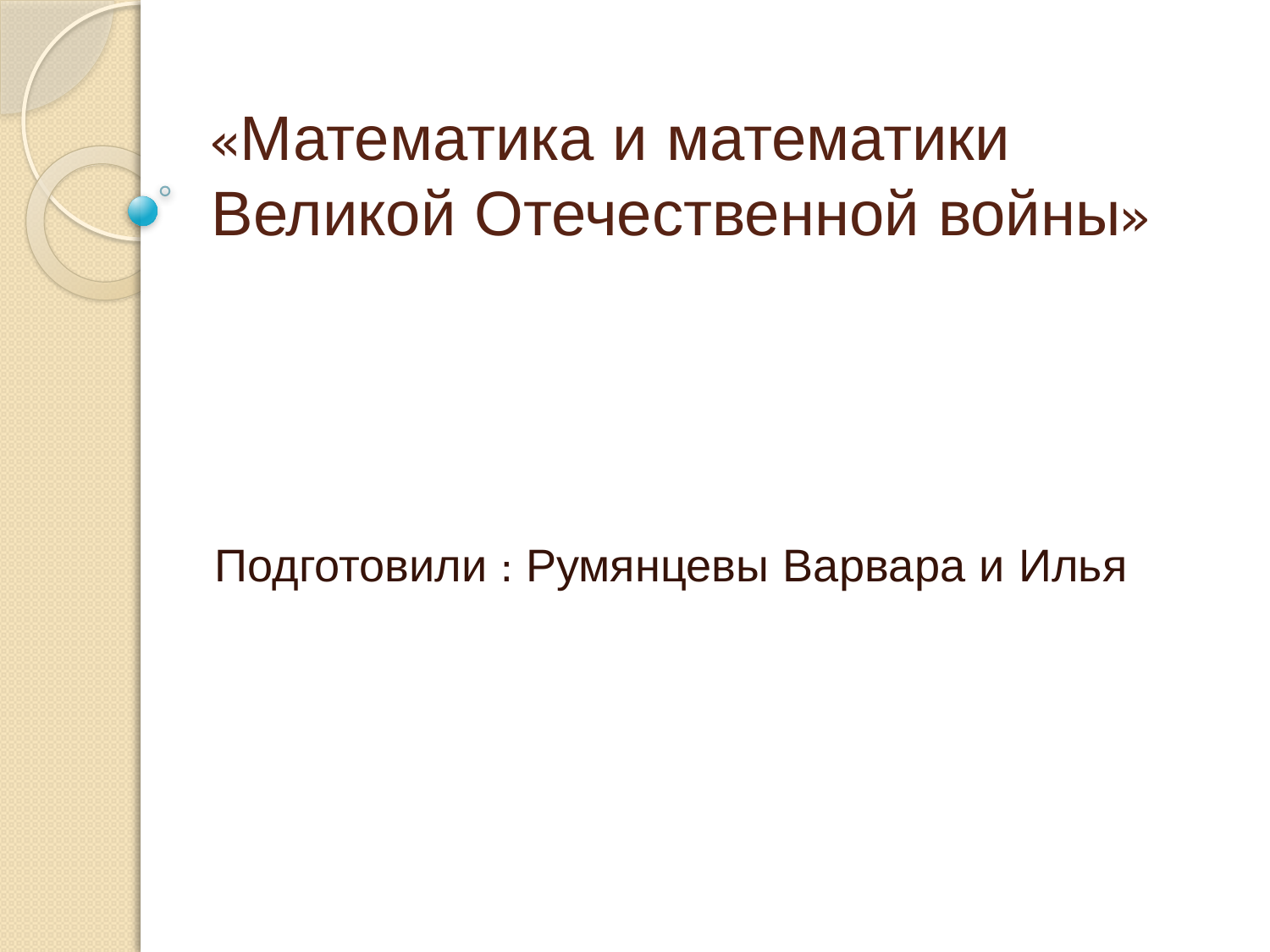

# «Математика и математики Великой Отечественной войны»
Подготовили : Румянцевы Варвара и Илья